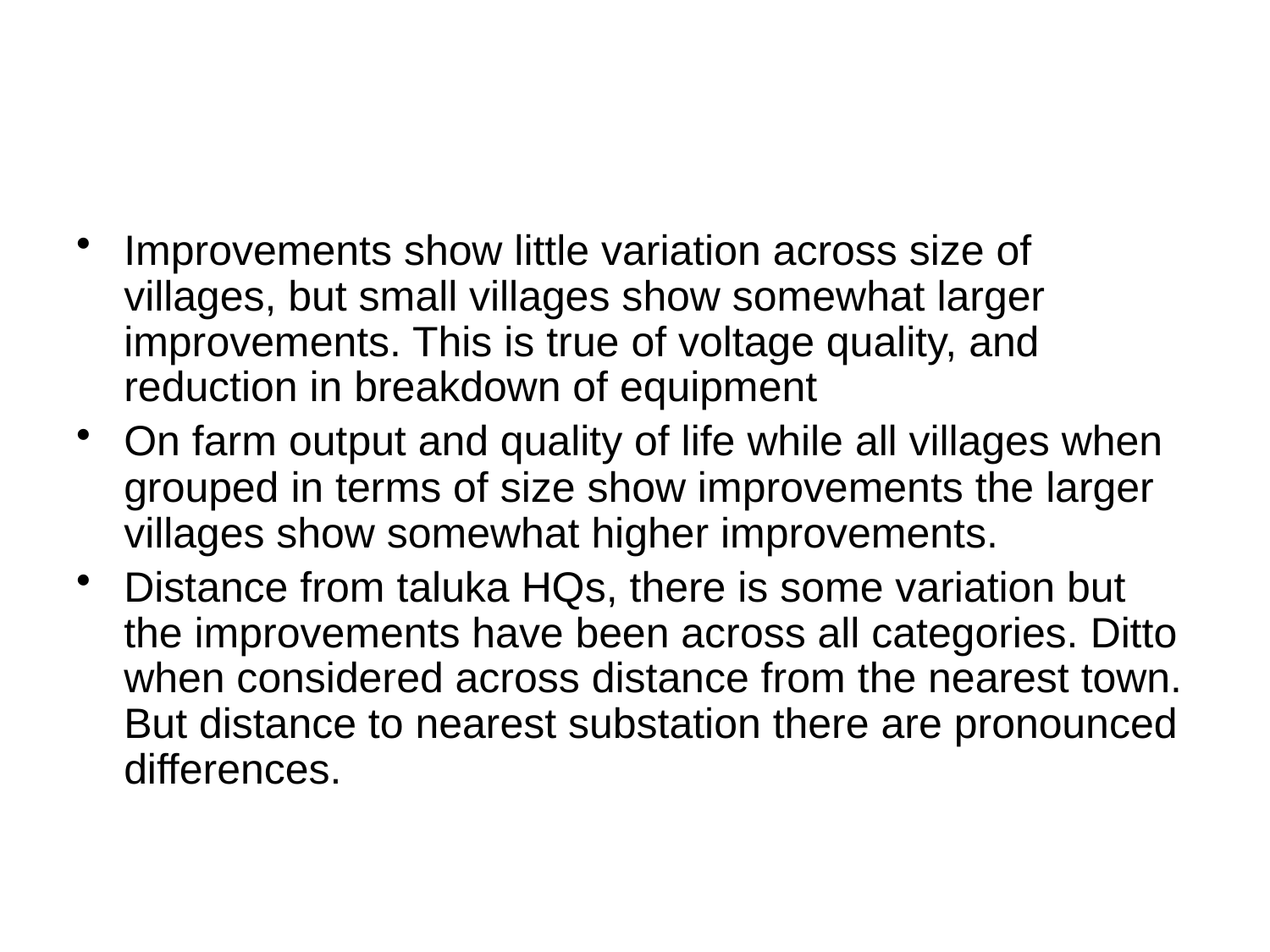

#
Improvements show little variation across size of villages, but small villages show somewhat larger improvements. This is true of voltage quality, and reduction in breakdown of equipment
On farm output and quality of life while all villages when grouped in terms of size show improvements the larger villages show somewhat higher improvements.
Distance from taluka HQs, there is some variation but the improvements have been across all categories. Ditto when considered across distance from the nearest town. But distance to nearest substation there are pronounced differences.